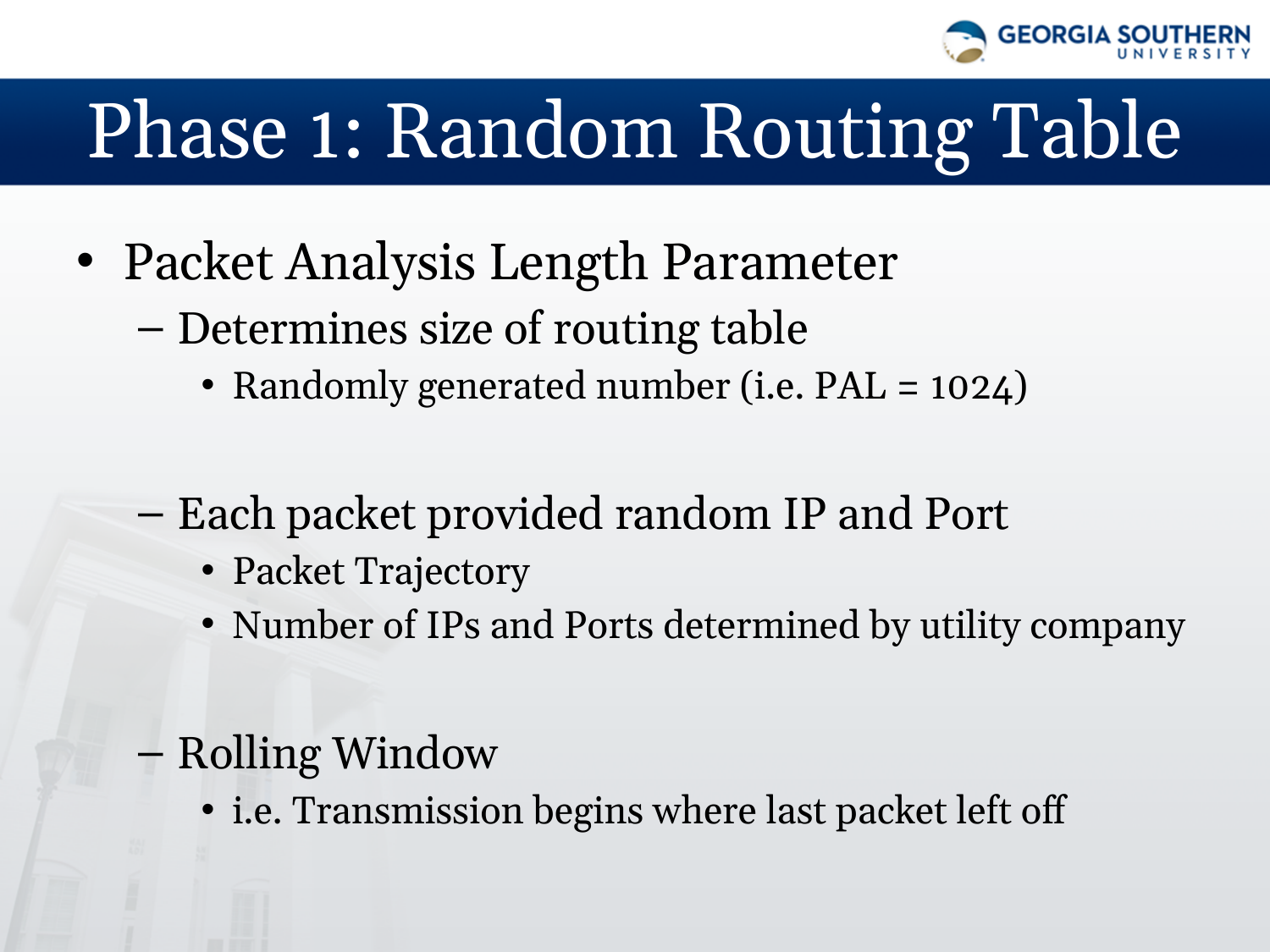

# Phase 1: Random Routing Table
Packet Analysis Length Parameter
Determines size of routing table
Randomly generated number (i.e. PAL = 1024)

Each packet provided random IP and Port
Packet Trajectory
Number of IPs and Ports determined by utility company

Rolling Window
i.e. Transmission begins where last packet left off